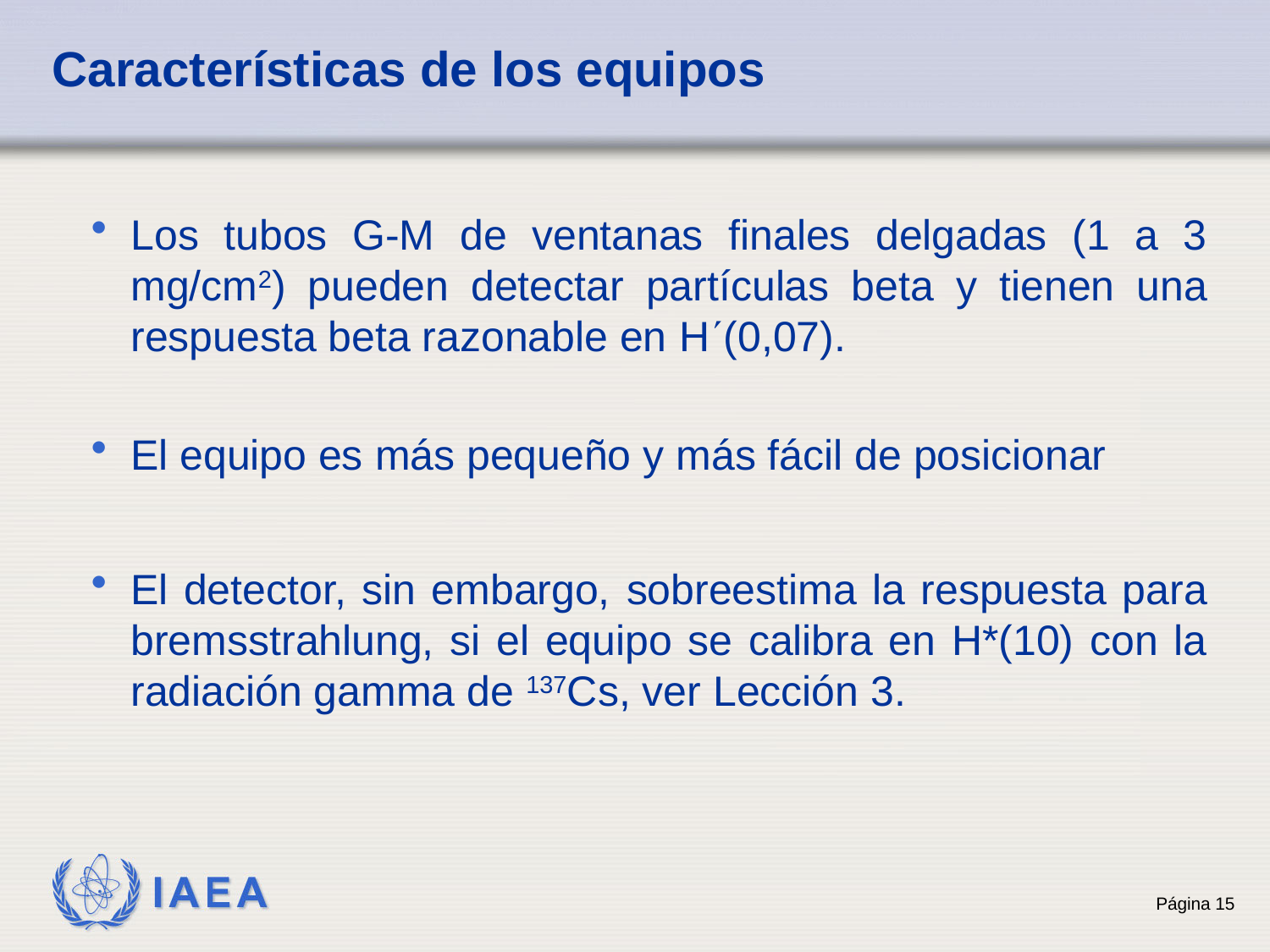

# Características de los equipos
Los tubos G-M de ventanas finales delgadas (1 a 3 mg/cm2) pueden detectar partículas beta y tienen una respuesta beta razonable en H′(0,07).

El equipo es más pequeño y más fácil de posicionar

El detector, sin embargo, sobreestima la respuesta para bremsstrahlung, si el equipo se calibra en H*(10) con la radiación gamma de 137Cs, ver Lección 3.
15